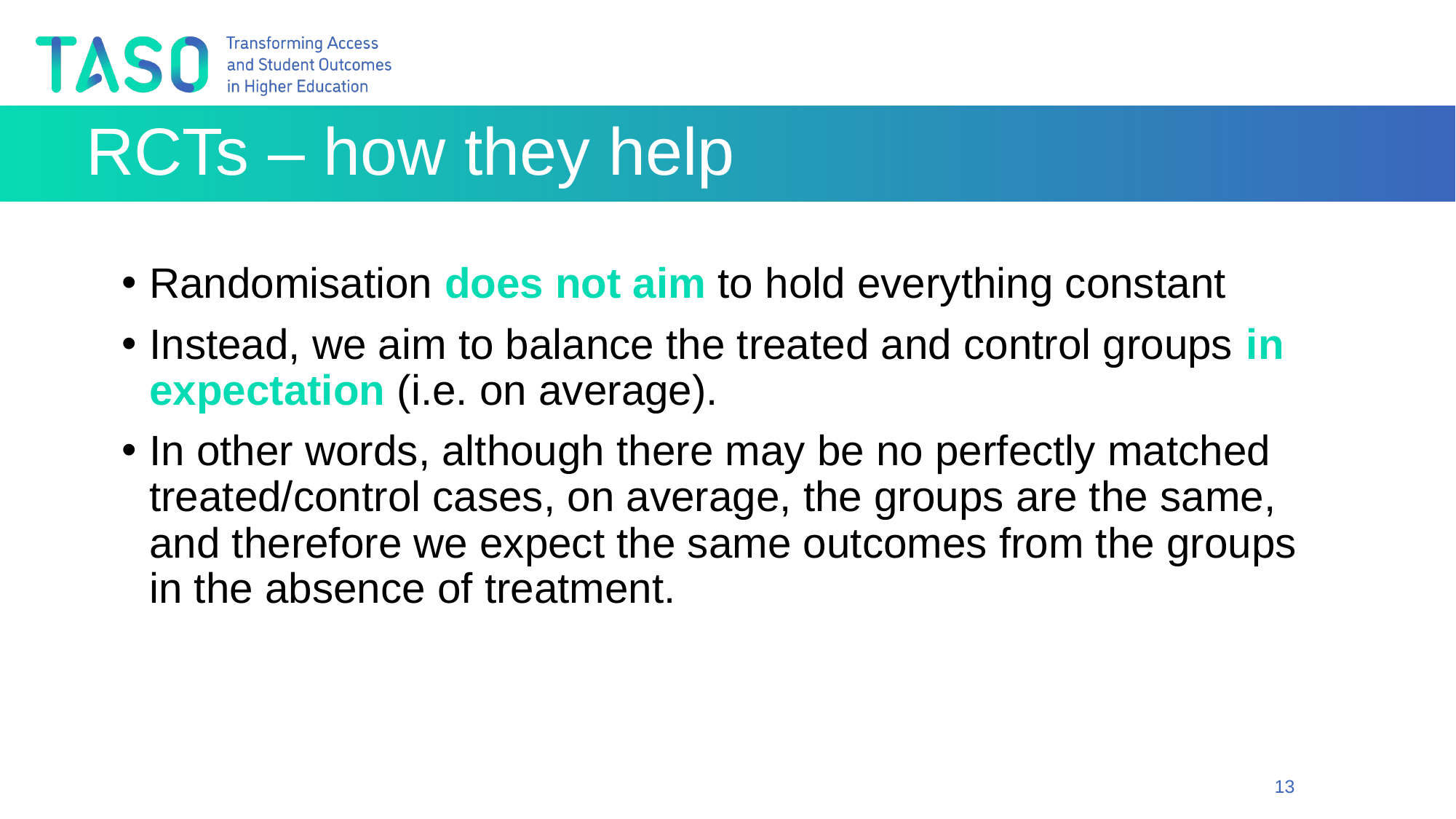

# RCTs – how they help
Randomisation does not aim to hold everything constant
Instead, we aim to balance the treated and control groups in expectation (i.e. on average).
In other words, although there may be no perfectly matched treated/control cases, on average, the groups are the same, and therefore we expect the same outcomes from the groups in the absence of treatment.
13